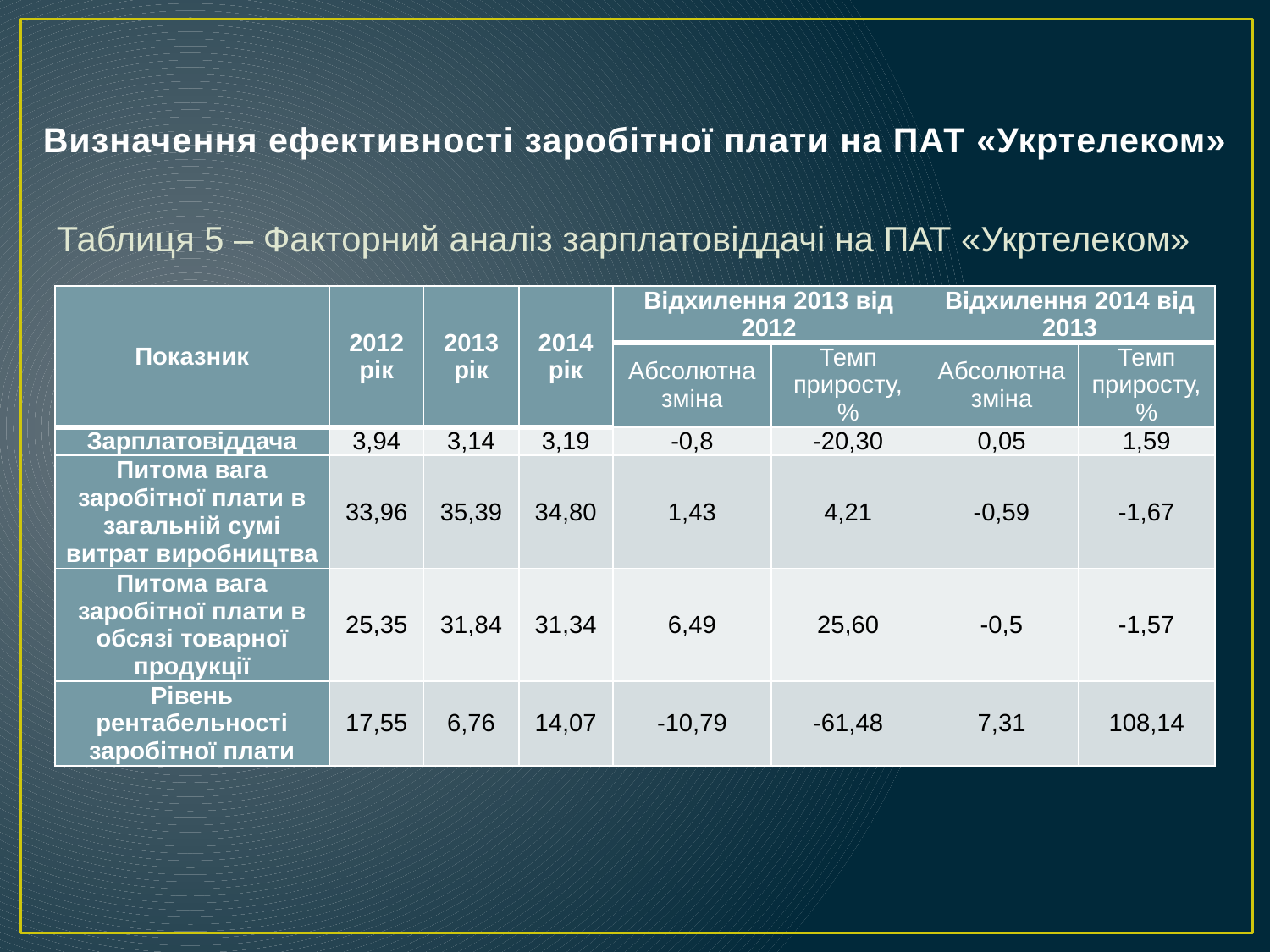

# Визначення ефективності заробітної плати на ПАТ «Укртелеком»
Таблиця 5 – Факторний аналіз зарплатовіддачі на ПАТ «Укртелеком»

| Показник | 2012 рік | 2013 рік | 2014 рік | Відхилення 2013 від 2012 |  | Відхилення 2014 від 2013 |  |
| --- | --- | --- | --- | --- | --- | --- | --- |
|  |  |  |  | Абсолютна зміна | Темп приросту, % | Абсолютна зміна | Темп приросту, % |
| Зарплатовіддача | 3,94 | 3,14 | 3,19 | -0,8 | -20,30 | 0,05 | 1,59 |
| Питома вага заробітної плати в загальній сумі витрат виробництва | 33,96 | 35,39 | 34,80 | 1,43 | 4,21 | -0,59 | -1,67 |
| Питома вага заробітної плати в обсязі товарної продукції | 25,35 | 31,84 | 31,34 | 6,49 | 25,60 | -0,5 | -1,57 |
| Рівень рентабельності заробітної плати | 17,55 | 6,76 | 14,07 | -10,79 | -61,48 | 7,31 | 108,14 |